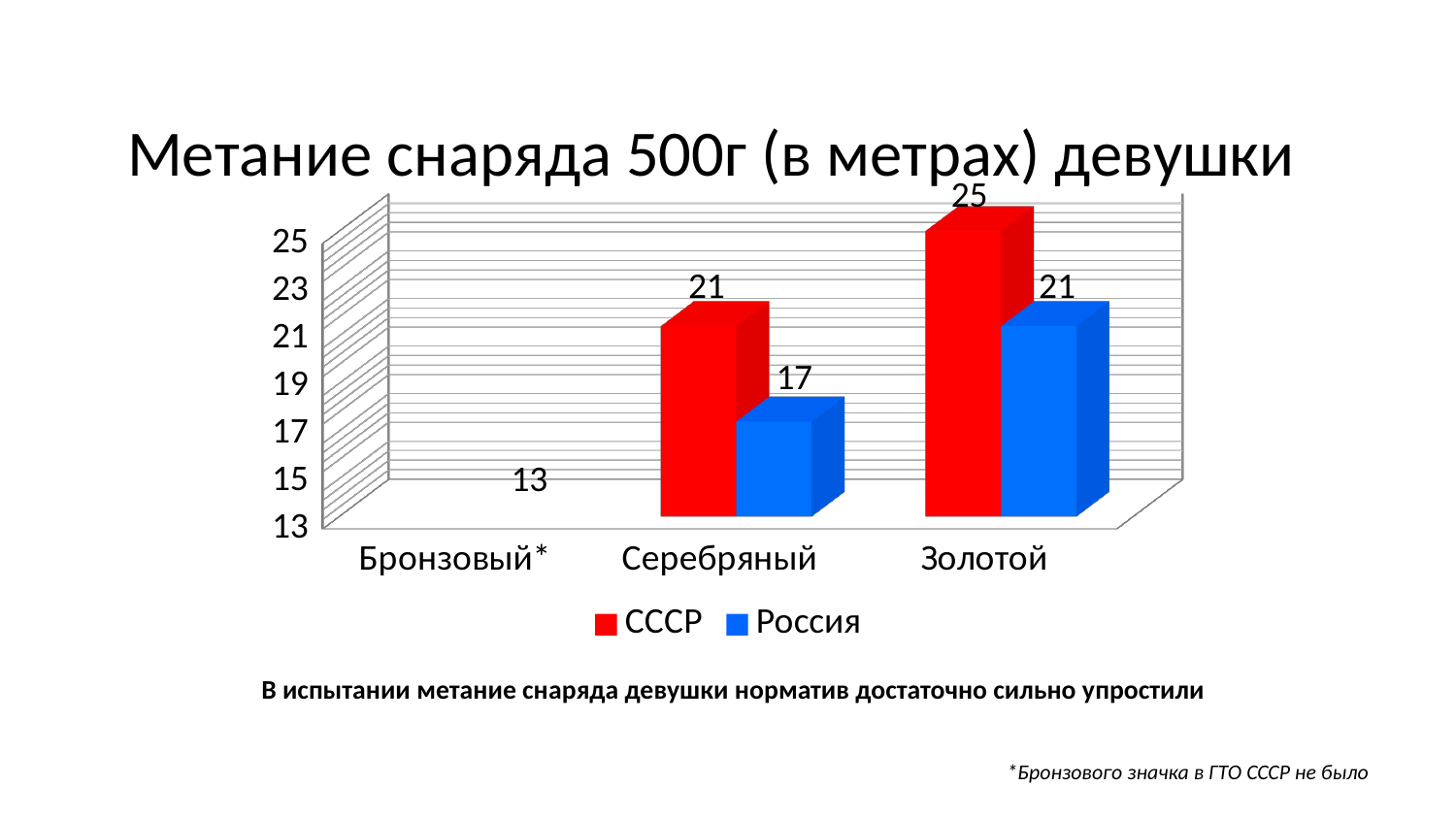

# Метание снаряда 500г (в метрах) девушки

[unsupported chart]

В испытании метание снаряда девушки норматив достаточно сильно упростили
*Бронзового значка в ГТО СССР не было